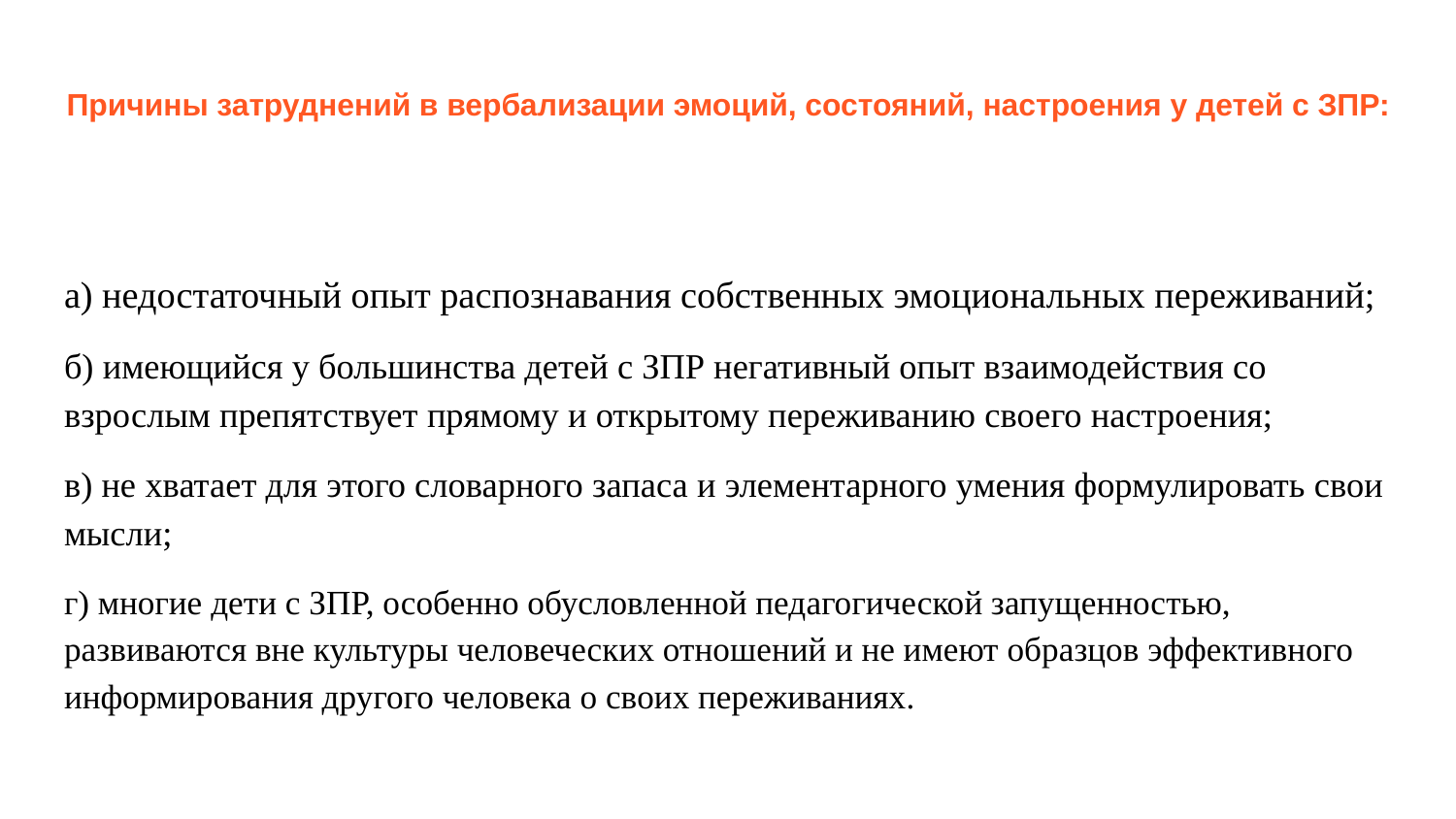

# Причины затруднений в вербализации эмоций, состояний, настроения у детей с ЗПР:
а) недостаточный опыт распознавания собственных эмоциональных переживаний;
б) имеющийся у большинства детей с ЗПР негативный опыт взаимодействия со взрослым препятствует прямому и открытому переживанию своего настроения;
в) не хватает для этого словарного запаса и элементарного умения формулировать свои мысли;
г) многие дети с ЗПР, особенно обусловленной педагогической запущенностью, развиваются вне культуры человеческих отношений и не имеют образцов эффективного информирования другого человека о своих переживаниях.